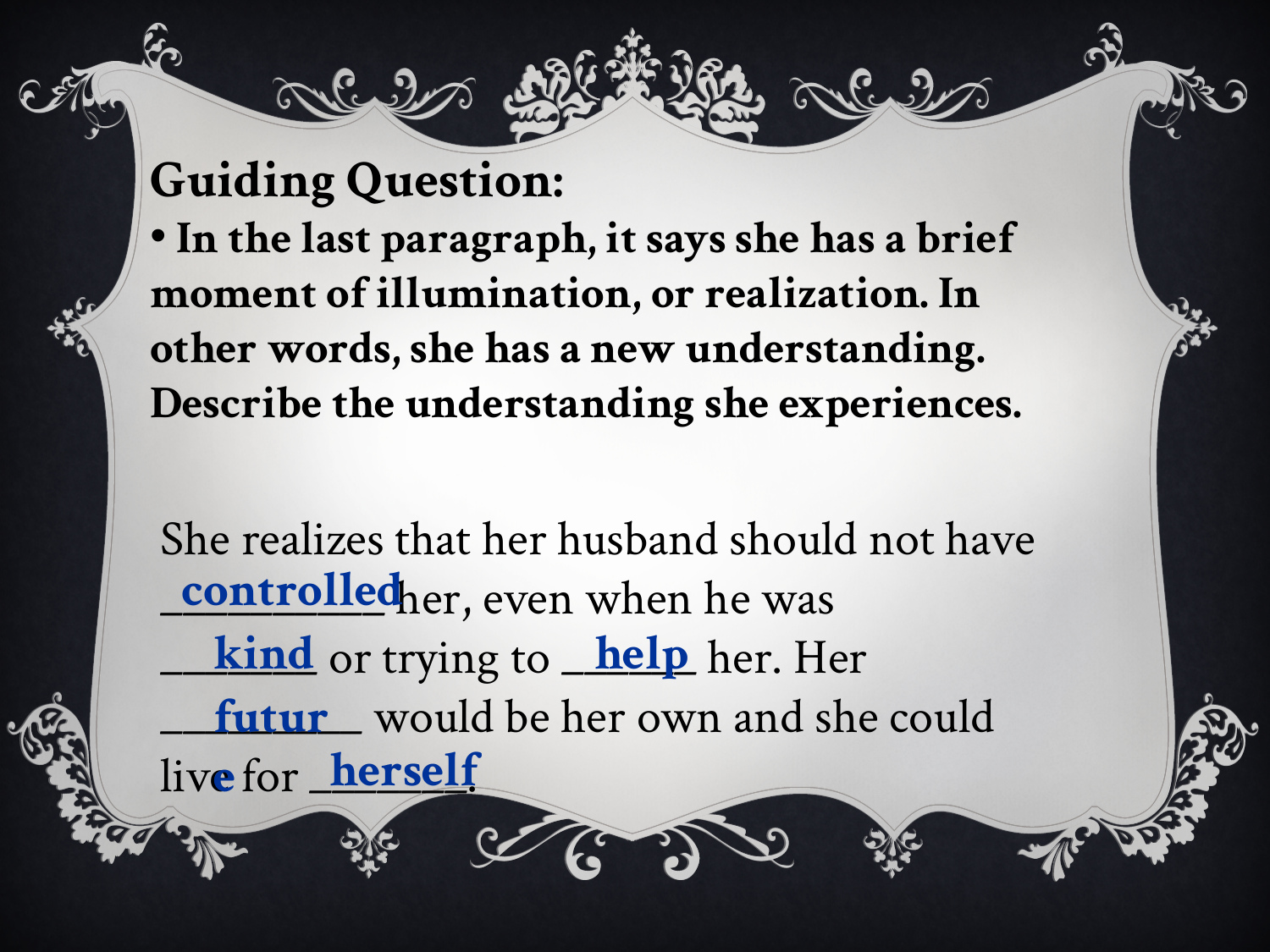

Guiding Question:
 In the last paragraph, it says she has a brief moment of illumination, or realization. In other words, she has a new understanding. Describe the understanding she experiences.

She realizes that her husband should not have __________ her, even when he was
_______ or trying to ______ her. Her _________ would be her own and she could live for _______.
controlled
kind
help
future
herself